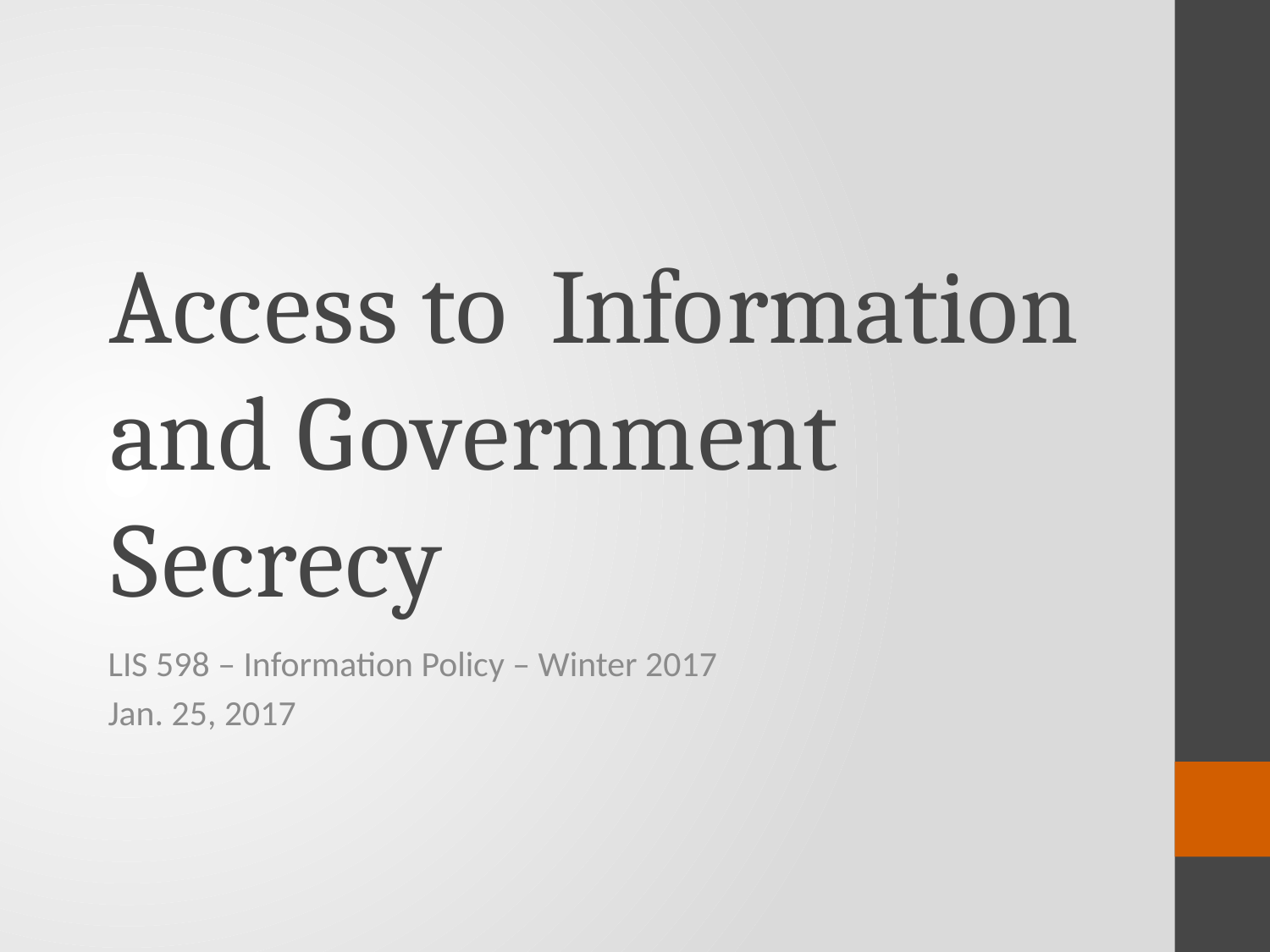

# Access to  Information and Government Secrecy
LIS 598 – Information Policy – Winter 2017
Jan. 25, 2017